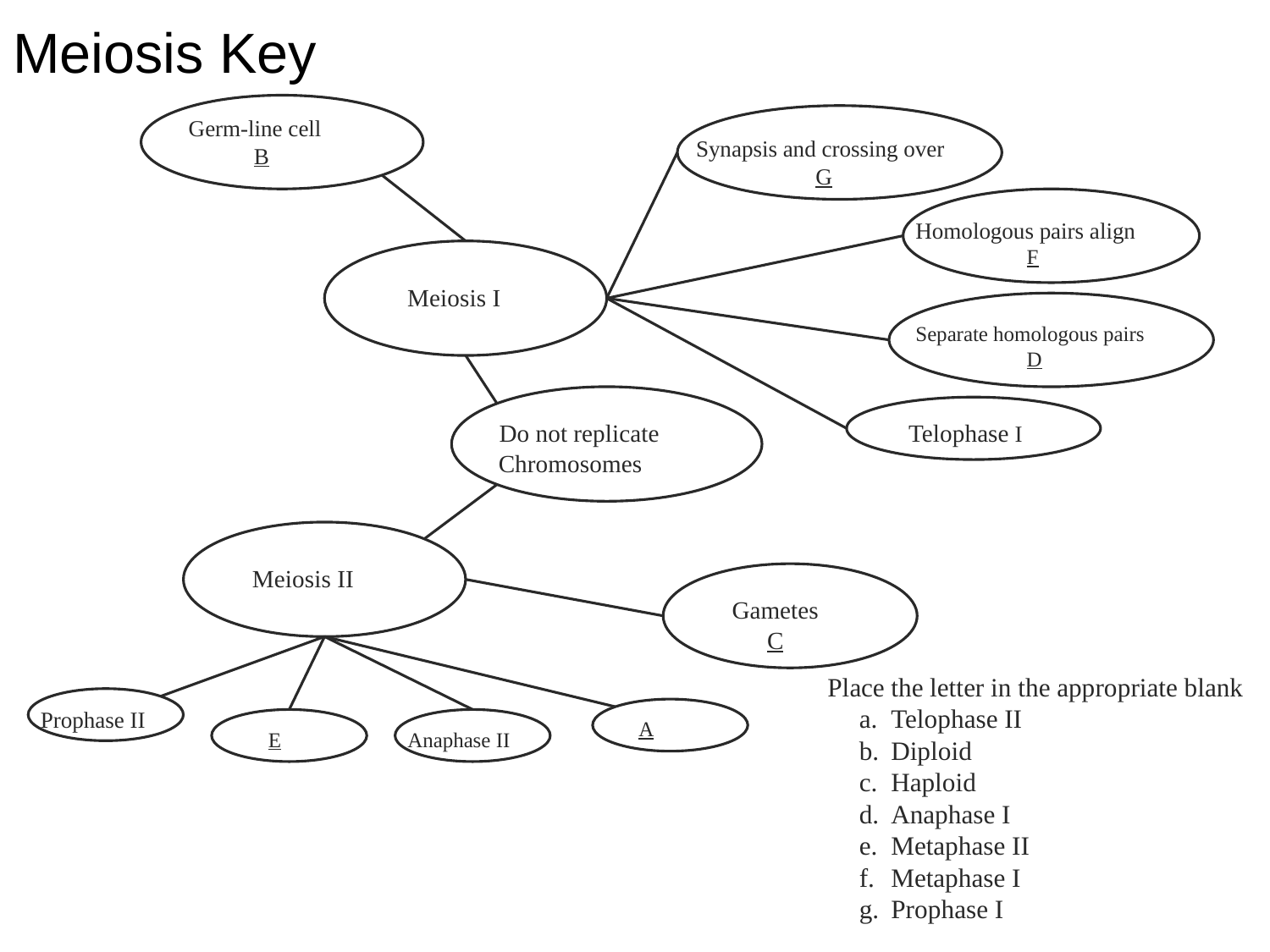

Meiosis Key

        Germ-line cell
                    B

 Synapsis and crossing over
                      G

Homologous pairs align
                     F

  Meiosis I

Separate homologous pairs
                     D

 Do not replicate
 Chromosomes
 Telophase I

  Meiosis II

  Gametes
        C

Prophase II

         A
           E
Anaphase II
	Place the letter in the appropriate blank
Telophase II
Diploid
Haploid
Anaphase I
Metaphase II
Metaphase I
Prophase I